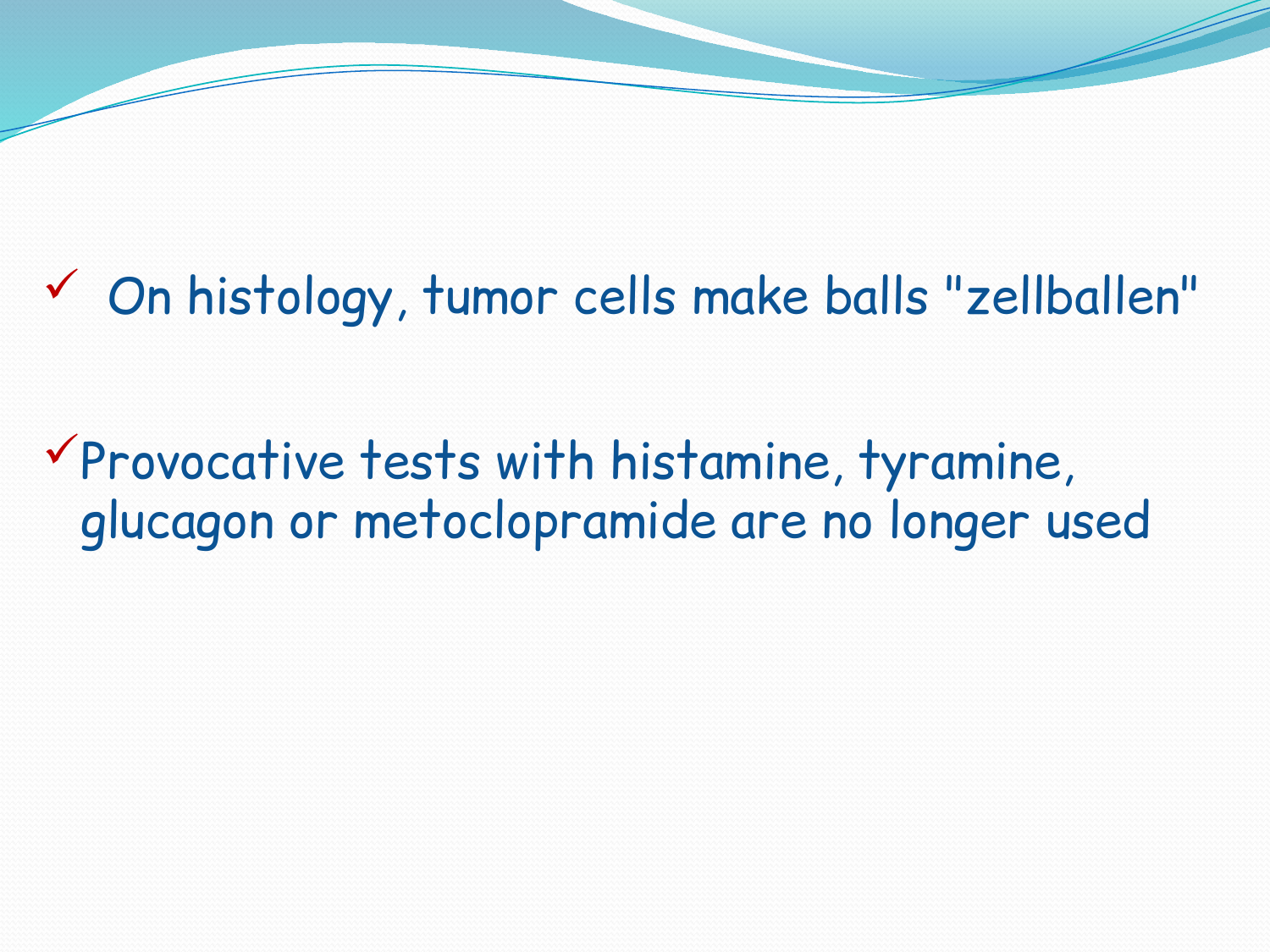

On histology, tumor cells make balls "zellballen"

Provocative tests with histamine, tyramine, glucagon or metoclopramide are no longer used